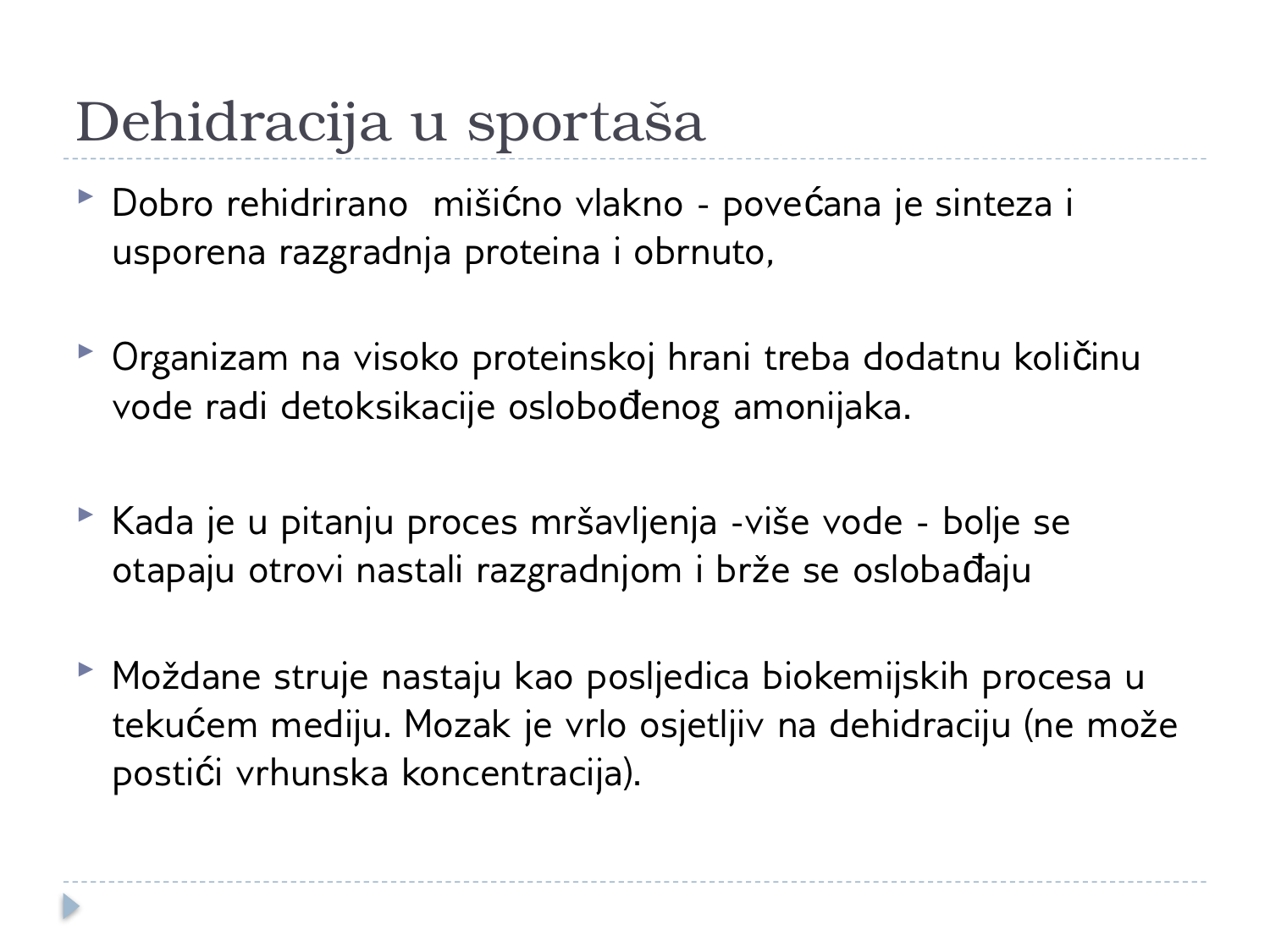

# Dehidracija u sportaša
Dobro rehidrirano  mišićno vlakno - povećana je sinteza i usporena razgradnja proteina i obrnuto,
Organizam na visoko proteinskoj hrani treba dodatnu količinu vode radi detoksikacije oslobođenog amonijaka.

Kada je u pitanju proces mršavljenja -više vode - bolje se otapaju otrovi nastali razgradnjom i brže se oslobađaju
Moždane struje nastaju kao posljedica biokemijskih procesa u tekućem mediju. Mozak je vrlo osjetljiv na dehidraciju (ne može postići vrhunska koncentracija).